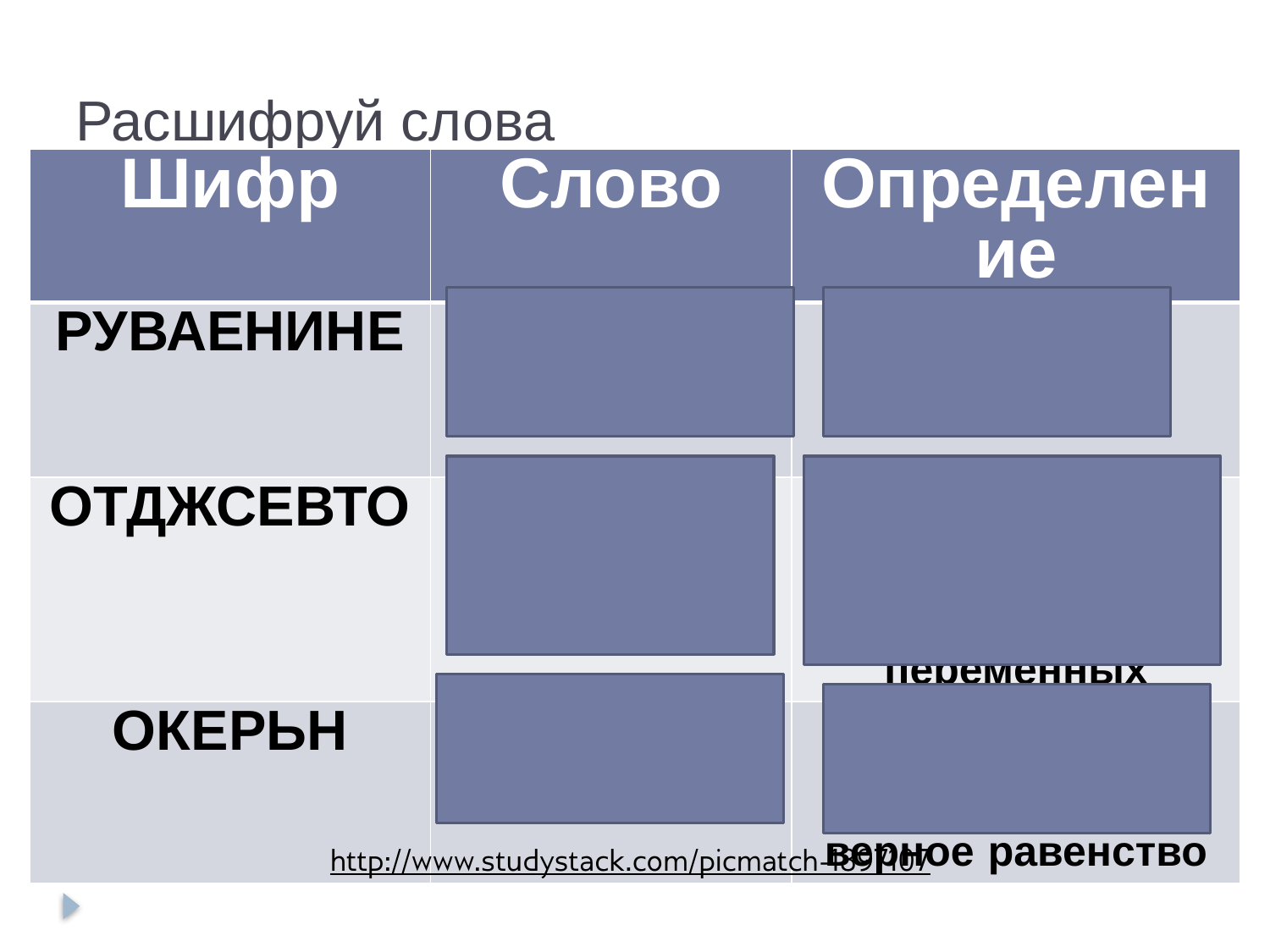

# Расшифруй слова
| Шифр | Слово | Определение |
| --- | --- | --- |
| РУВАЕНИНЕ | УРАВНЕНИЕ | Равенство, содержащее переменную |
| ОТДЖСЕВТО | ТОЖДЕСТВО | Равенство верное при всех значениях, входящих в него переменных |
| ОКЕРЬН | КОРЕНЬ | Число, обращающее уравнение в верное равенство |

http://www.studystack.com/picmatch-1897107